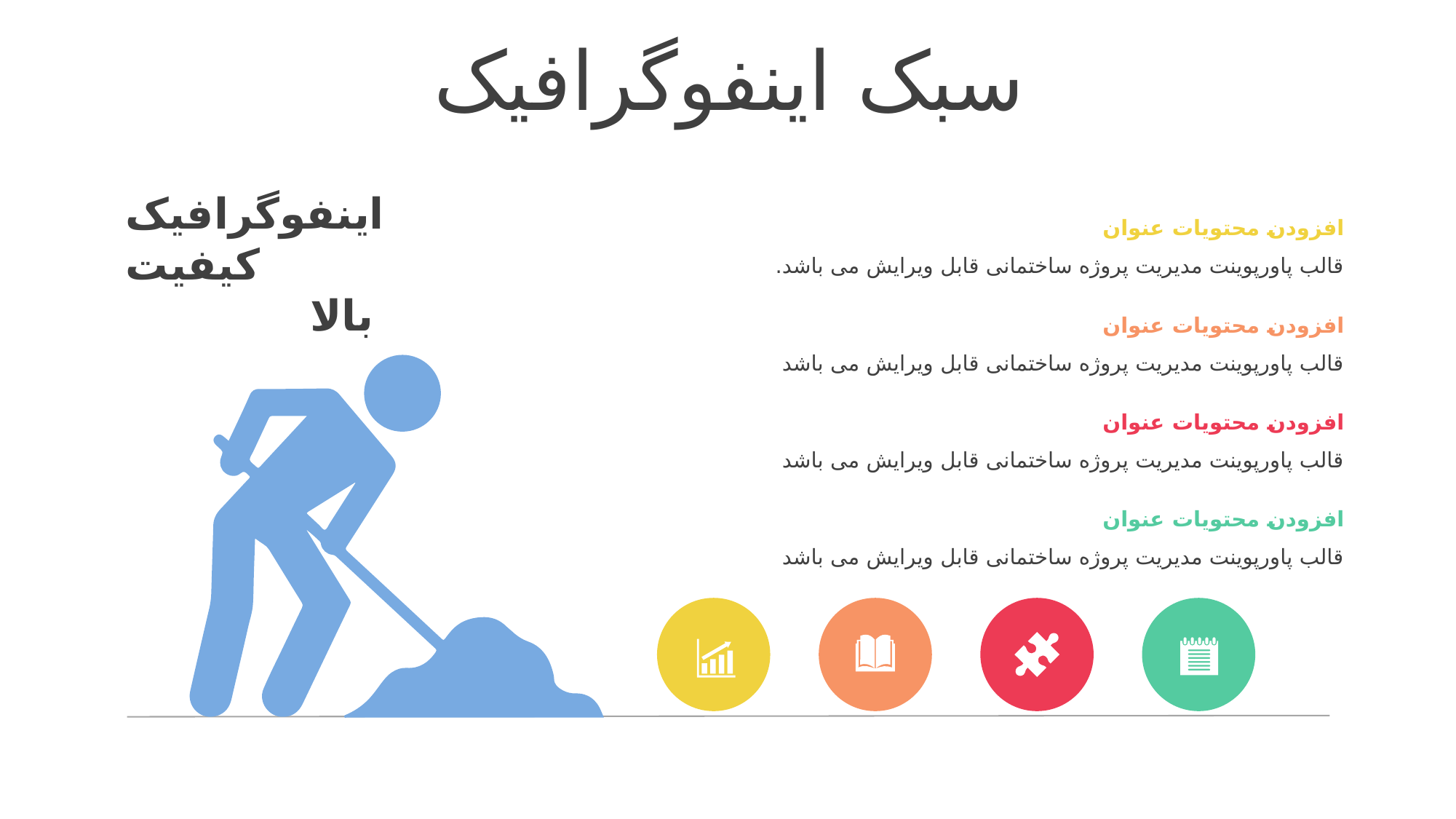

سبک اینفوگرافیک
اینفوگرافیک
کیفیت
بالا
افزودن محتویات عنوان
قالب پاورپوینت مدیریت پروژه ساختمانی قابل ویرایش می باشد.
افزودن محتویات عنوان
قالب پاورپوینت مدیریت پروژه ساختمانی قابل ویرایش می باشد

افزودن محتویات عنوان
قالب پاورپوینت مدیریت پروژه ساختمانی قابل ویرایش می باشد
افزودن محتویات عنوان
قالب پاورپوینت مدیریت پروژه ساختمانی قابل ویرایش می باشد